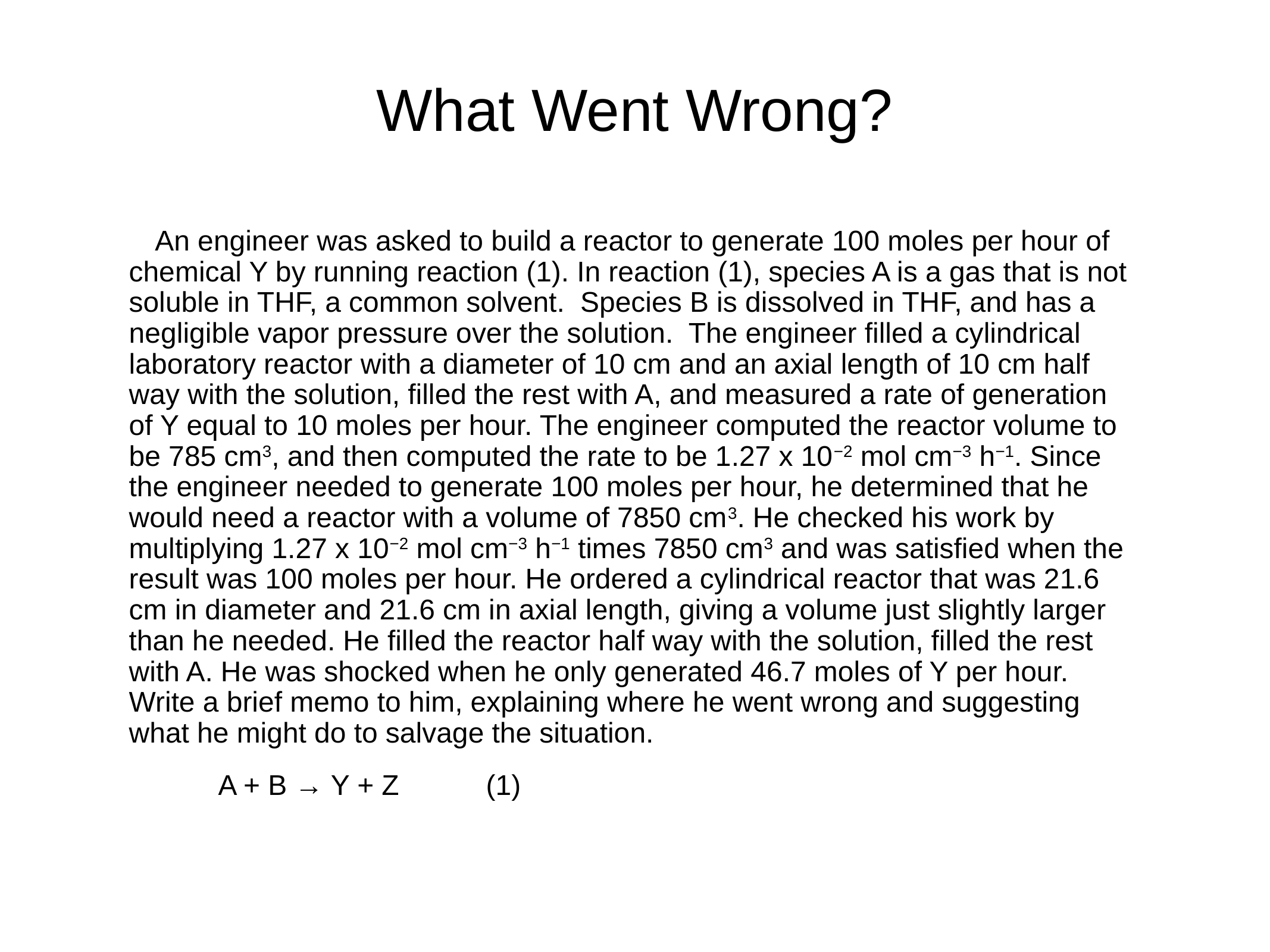

# What Went Wrong?
An engineer was asked to build a reactor to generate 100 moles per hour of chemical Y by running reaction (1). In reaction (1), species A is a gas that is not soluble in THF, a common solvent.  Species B is dissolved in THF, and has a negligible vapor pressure over the solution.  The engineer filled a cylindrical laboratory reactor with a diameter of 10 cm and an axial length of 10 cm half way with the solution, filled the rest with A, and measured a rate of generation of Y equal to 10 moles per hour. The engineer computed the reactor volume to be 785 cm3, and then computed the rate to be 1.27 x 10−2 mol cm−3 h−1. Since the engineer needed to generate 100 moles per hour, he determined that he would need a reactor with a volume of 7850 cm3. He checked his work by multiplying 1.27 x 10−2 mol cm−3 h−1 times 7850 cm3 and was satisfied when the result was 100 moles per hour. He ordered a cylindrical reactor that was 21.6 cm in diameter and 21.6 cm in axial length, giving a volume just slightly larger than he needed. He filled the reactor half way with the solution, filled the rest with A. He was shocked when he only generated 46.7 moles of Y per hour. Write a brief memo to him, explaining where he went wrong and suggesting what he might do to salvage the situation.
	A + B → Y + Z	(1)